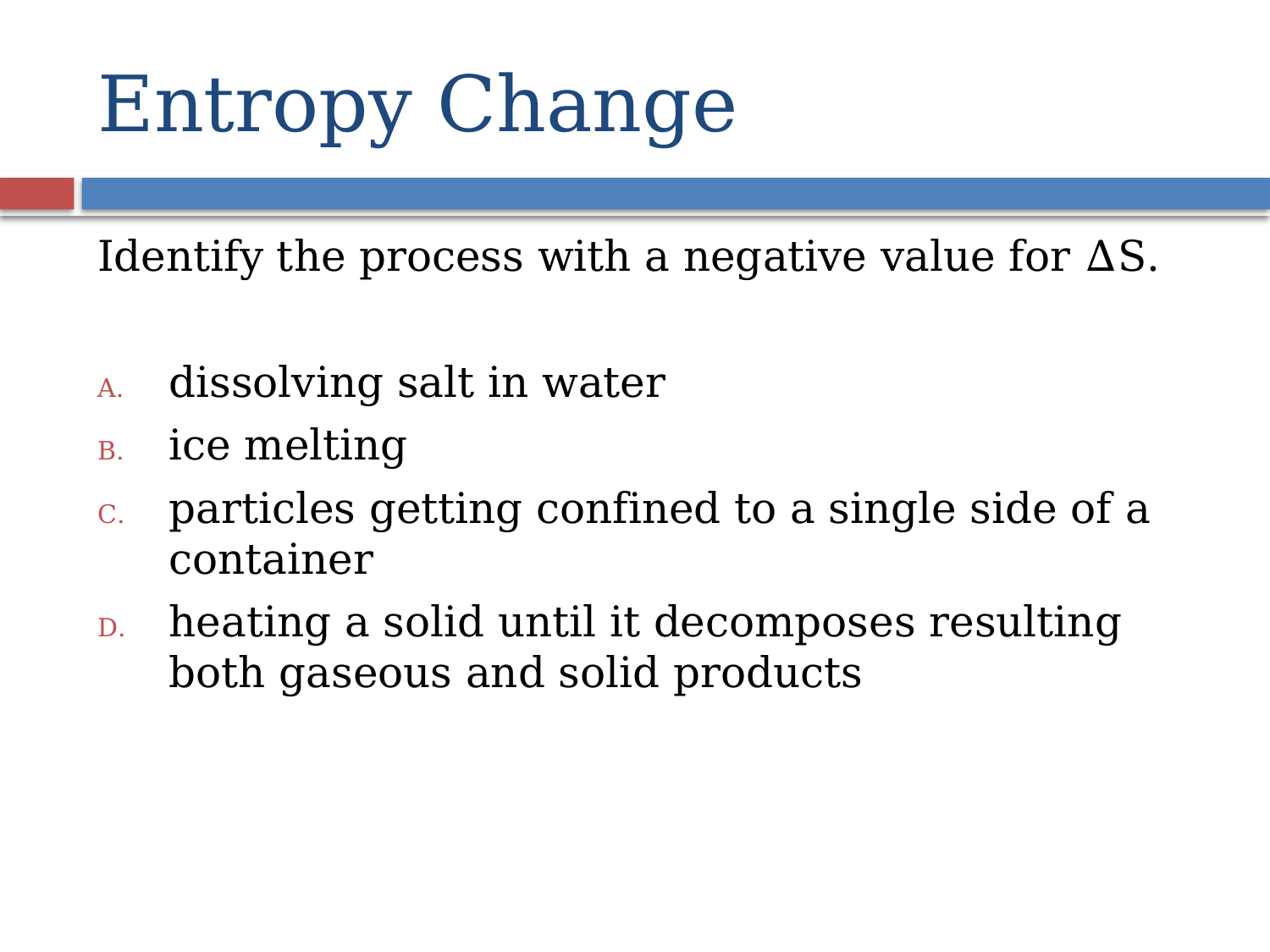

# Entropy Change
Identify the process with a negative value for ΔS.

dissolving salt in water
ice melting
particles getting confined to a single side of a container
heating a solid until it decomposes resulting both gaseous and solid products